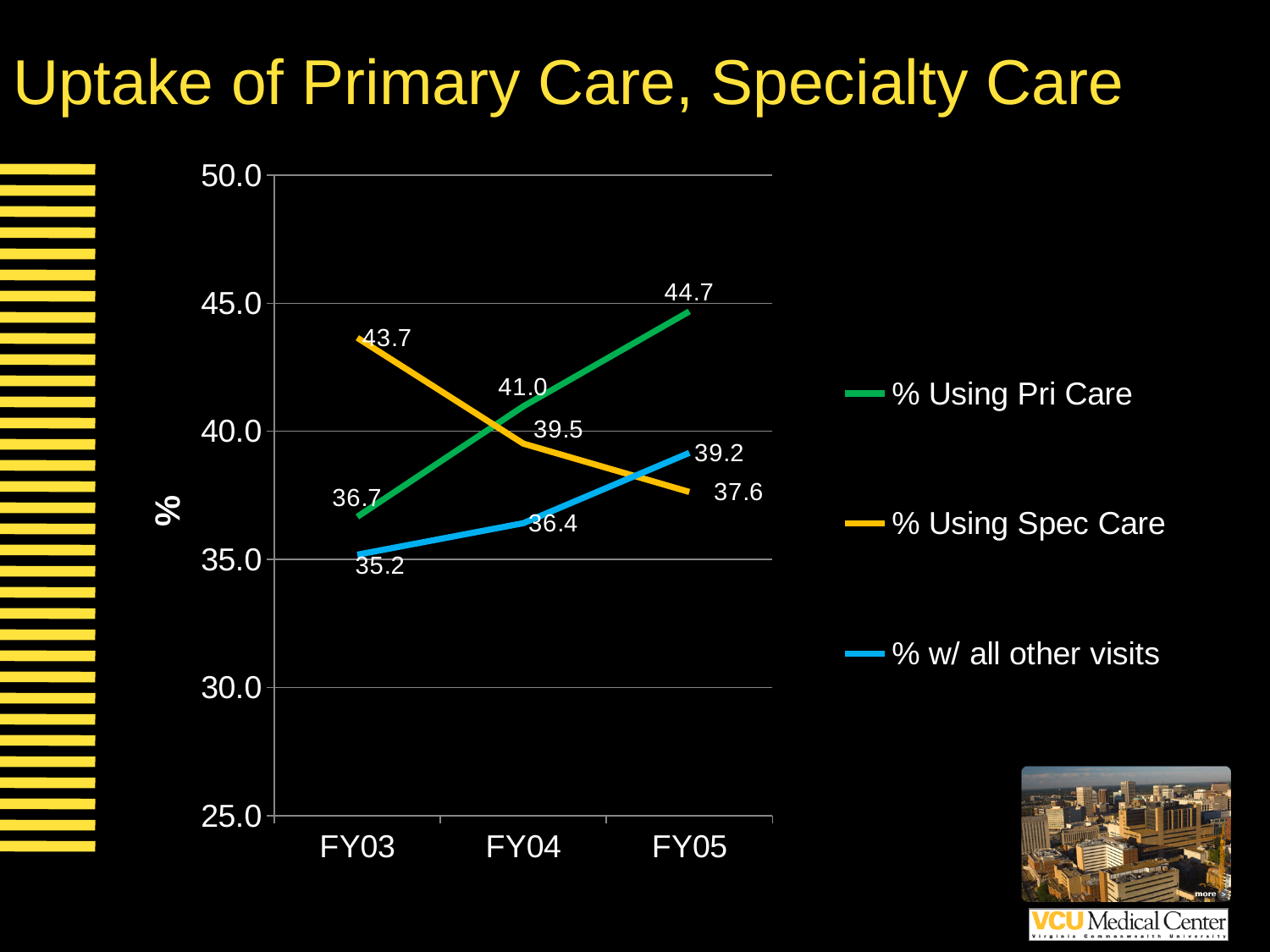

# Uptake of Primary Care, Specialty Care

### Chart

| Category | % Using Pri Care | % Using Spec Care | % w/ all other visits |
|---|---|---|---|
| FY03 | 36.66325486182191 | 43.65063118389619 | 35.18253155919481 |
| FY04 | 40.97549049569092 | 39.52081168632724 | 36.41586700079448 |
| FY05 | 44.67712832850351 | 37.63464377494662 | 39.16015091038334 |